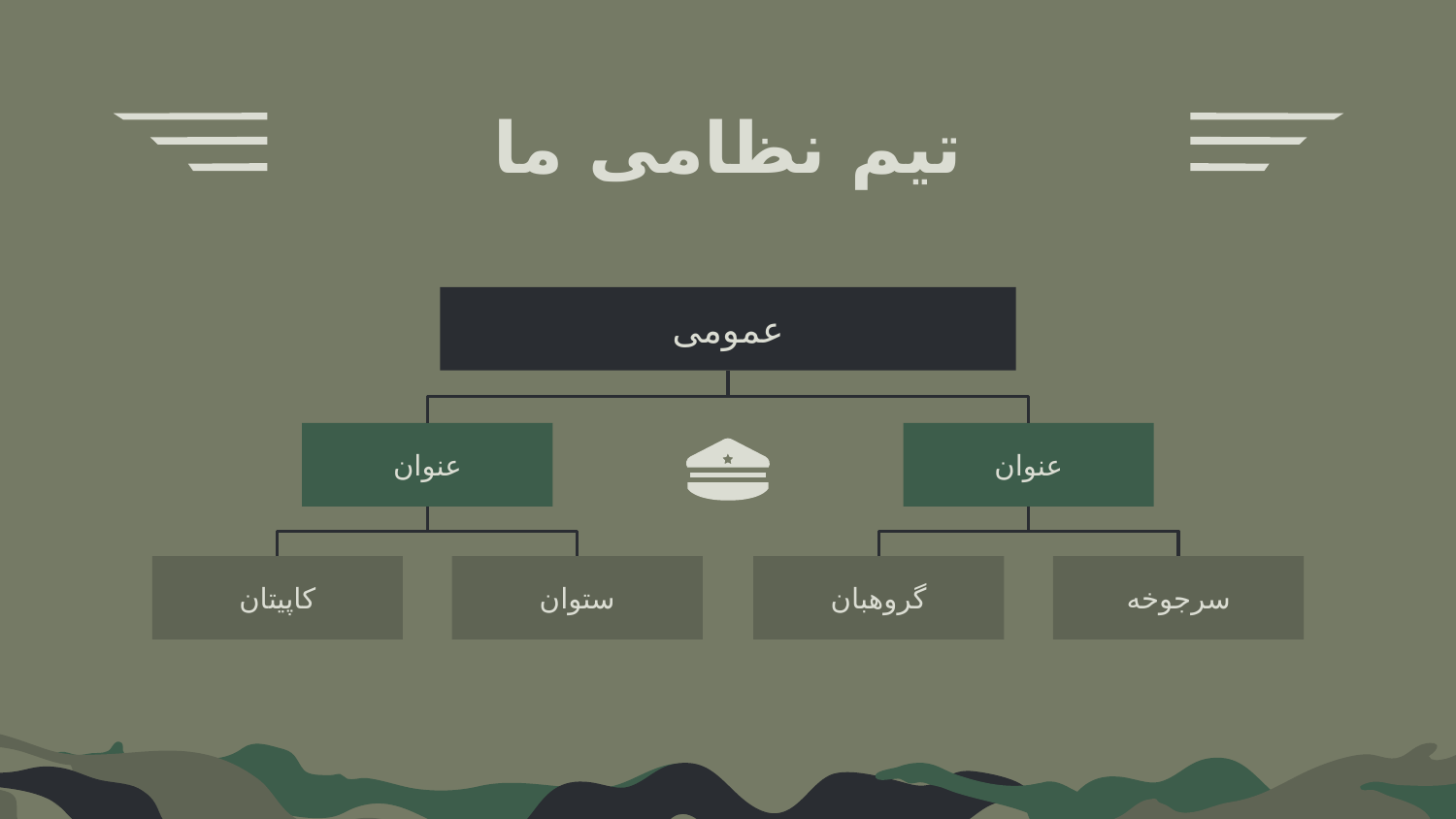

# تیم نظامی ما

عمومی
عنوان
عنوان

کاپیتان
ستوان
گروهبان
سرجوخه